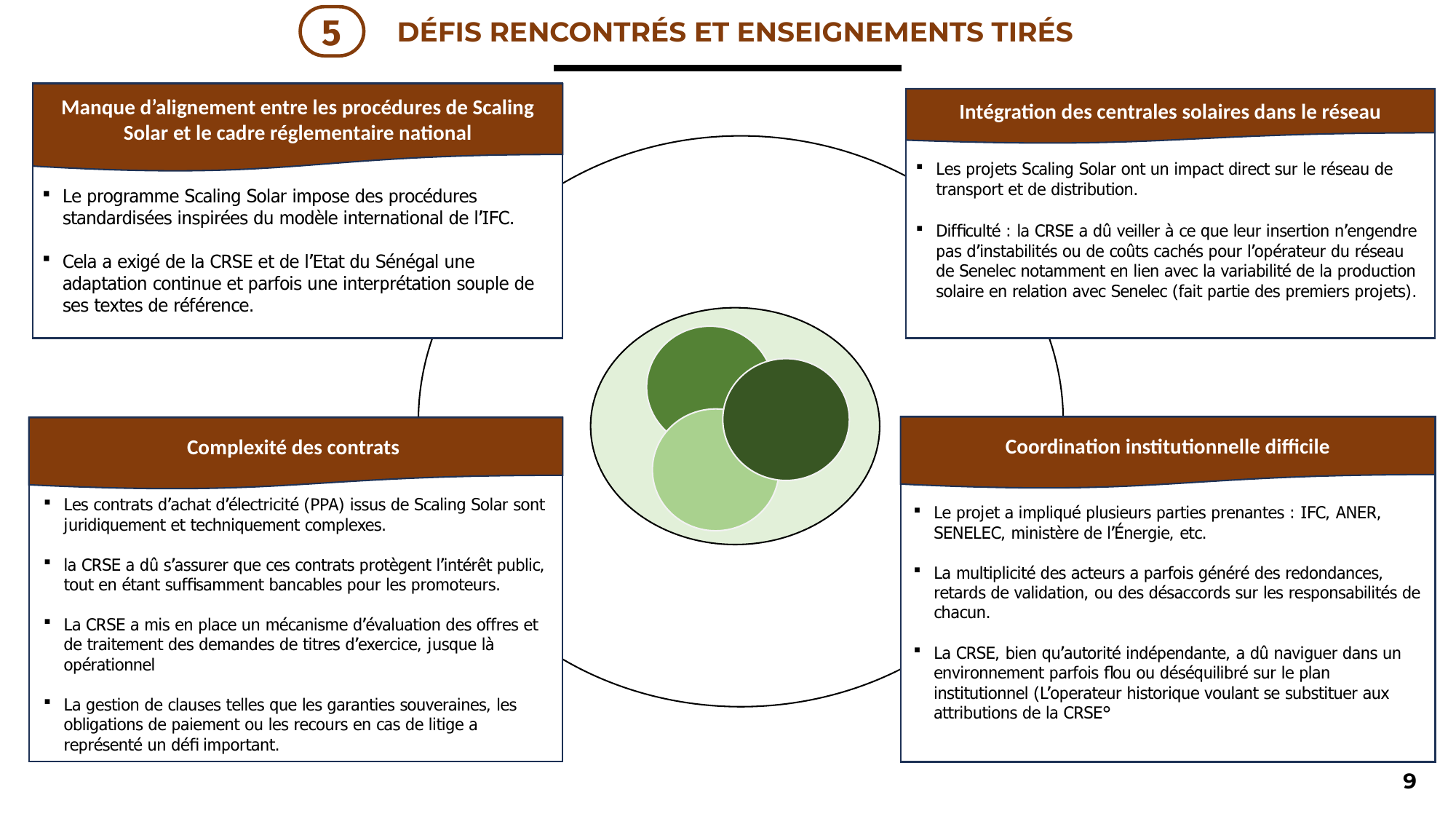

DÉFIS RENCONTRÉS ET ENSEIGNEMENTS TIRÉS
5

Manque d’alignement entre les procédures de Scaling Solar et le cadre réglementaire national
Intégration des centrales solaires dans le réseau

Les projets Scaling Solar ont un impact direct sur le réseau de transport et de distribution.

Difficulté : la CRSE a dû veiller à ce que leur insertion n’engendre pas d’instabilités ou de coûts cachés pour l’opérateur du réseau de Senelec notamment en lien avec la variabilité de la production solaire en relation avec Senelec (fait partie des premiers projets).
Le programme Scaling Solar impose des procédures standardisées inspirées du modèle international de l’IFC.

Cela a exigé de la CRSE et de l’Etat du Sénégal une adaptation continue et parfois une interprétation souple de ses textes de référence.

Coordination institutionnelle difficile

Complexité des contrats
Les contrats d’achat d’électricité (PPA) issus de Scaling Solar sont juridiquement et techniquement complexes.

la CRSE a dû s’assurer que ces contrats protègent l’intérêt public, tout en étant suffisamment bancables pour les promoteurs.

La CRSE a mis en place un mécanisme d’évaluation des offres et de traitement des demandes de titres d’exercice, jusque là opérationnel

La gestion de clauses telles que les garanties souveraines, les obligations de paiement ou les recours en cas de litige a représenté un défi important.
Le projet a impliqué plusieurs parties prenantes : IFC, ANER, SENELEC, ministère de l’Énergie, etc.

La multiplicité des acteurs a parfois généré des redondances, retards de validation, ou des désaccords sur les responsabilités de chacun.

La CRSE, bien qu’autorité indépendante, a dû naviguer dans un environnement parfois flou ou déséquilibré sur le plan institutionnel (L’operateur historique voulant se substituer aux attributions de la CRSE°
9